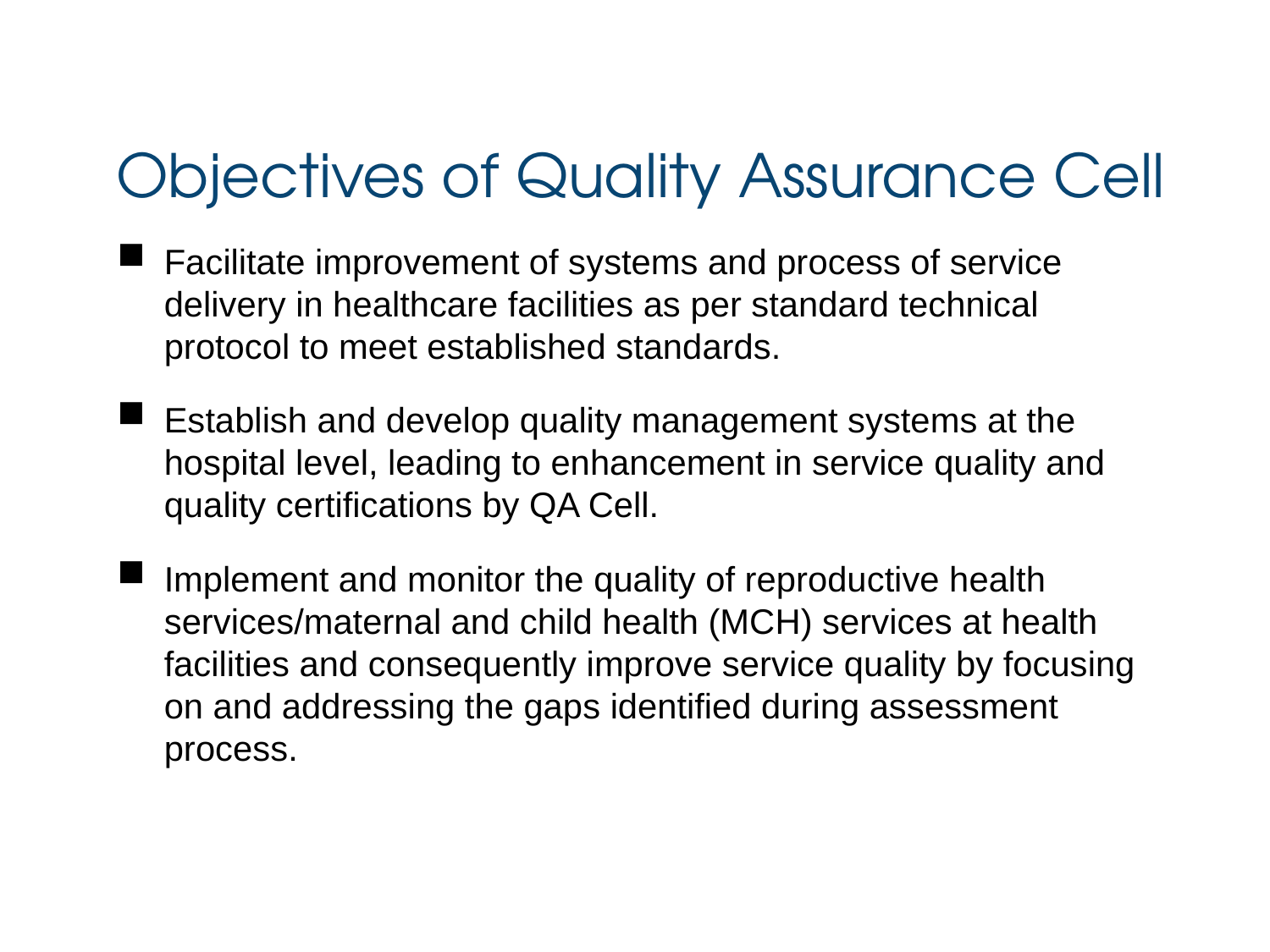

# Objectives of Quality Assurance Cell
Facilitate improvement of systems and process of service delivery in healthcare facilities as per standard technical protocol to meet established standards.
Establish and develop quality management systems at the hospital level, leading to enhancement in service quality and quality certifications by QA Cell.
Implement and monitor the quality of reproductive health services/maternal and child health (MCH) services at health facilities and consequently improve service quality by focusing on and addressing the gaps identified during assessment process.